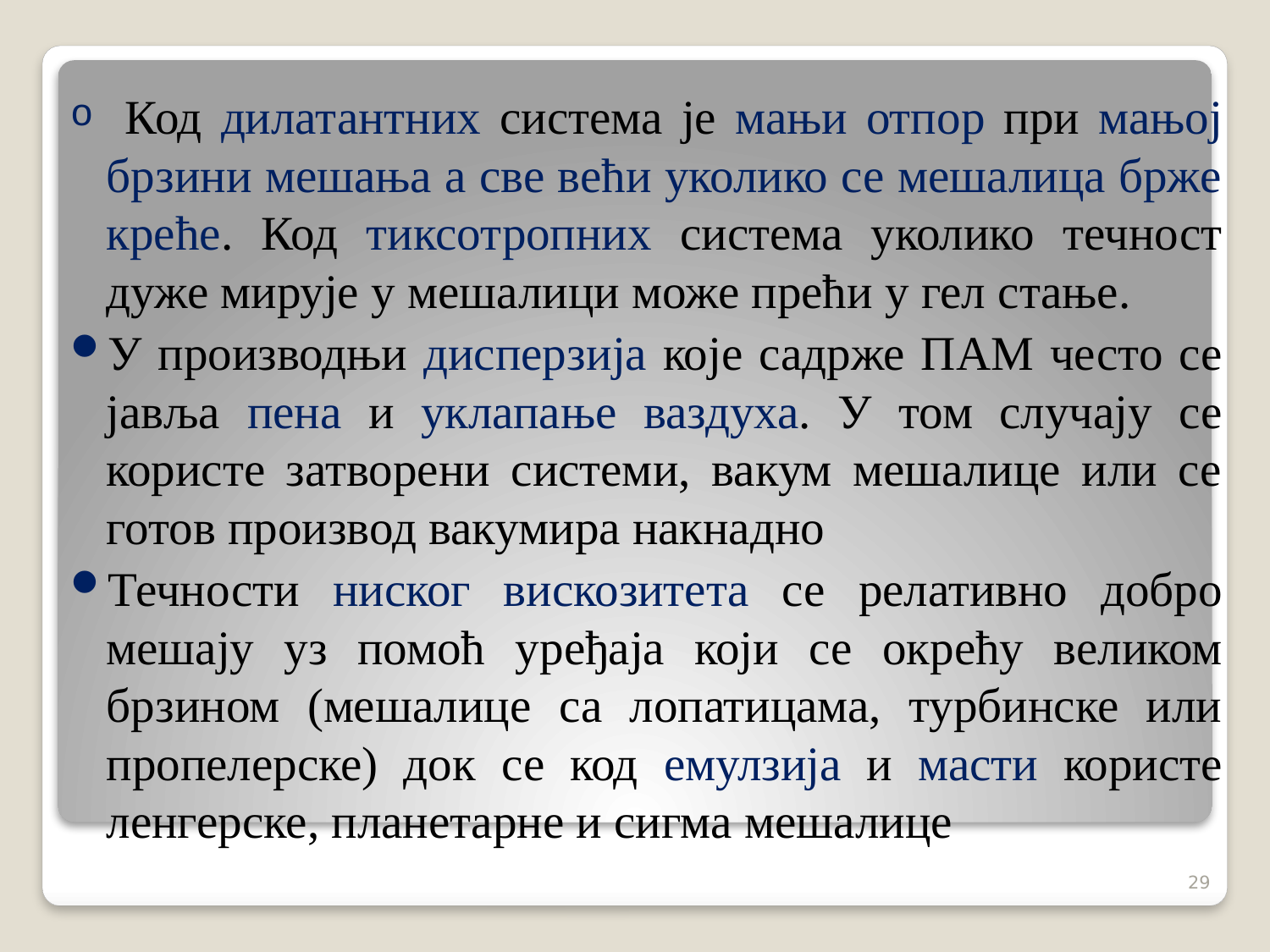

Код дилатантних система је мањи отпор при мањој брзини мешања а све већи уколико се мешалица брже креће. Код тиксотропних система уколико течност дуже мирује у мешалици може прећи у гел стање.
У производњи дисперзија које садрже ПАМ често се јавља пена и уклапање ваздуха. У том случају се користе затворени системи, вакум мешалице или се готов производ вакумира накнадно
Течности ниског вискозитета се релативно добро мешају уз помоћ уређаја који се окрећу великом брзином (мешалице са лопатицама, турбинске или пропелерске) док се код емулзија и масти користе ленгерске, планетарне и сигма мешалице

#
29